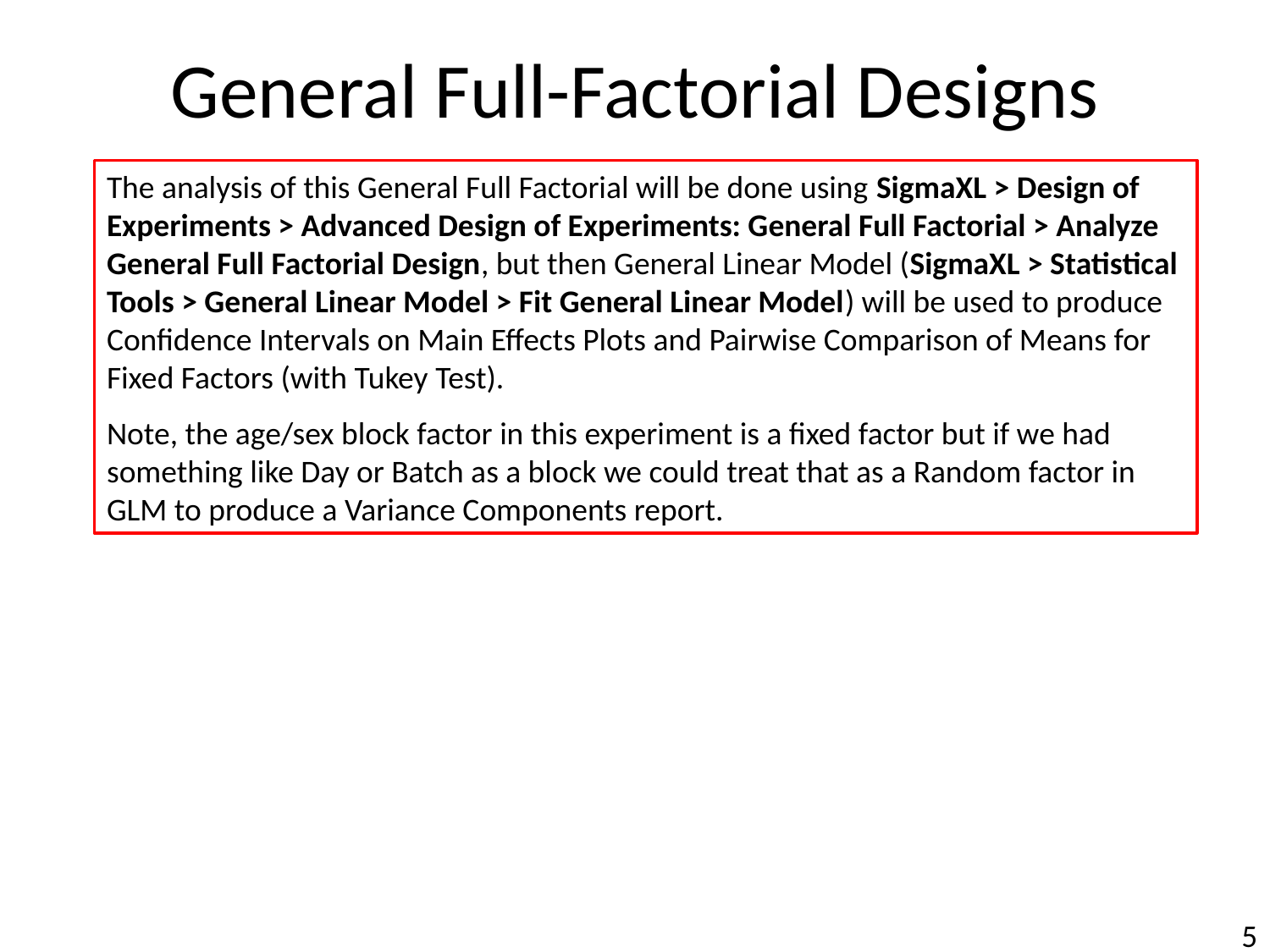

# General Full-Factorial Designs
The analysis of this General Full Factorial will be done using SigmaXL > Design of Experiments > Advanced Design of Experiments: General Full Factorial > Analyze General Full Factorial Design, but then General Linear Model (SigmaXL > Statistical Tools > General Linear Model > Fit General Linear Model) will be used to produce Confidence Intervals on Main Effects Plots and Pairwise Comparison of Means for Fixed Factors (with Tukey Test).
Note, the age/sex block factor in this experiment is a fixed factor but if we had something like Day or Batch as a block we could treat that as a Random factor in GLM to produce a Variance Components report.